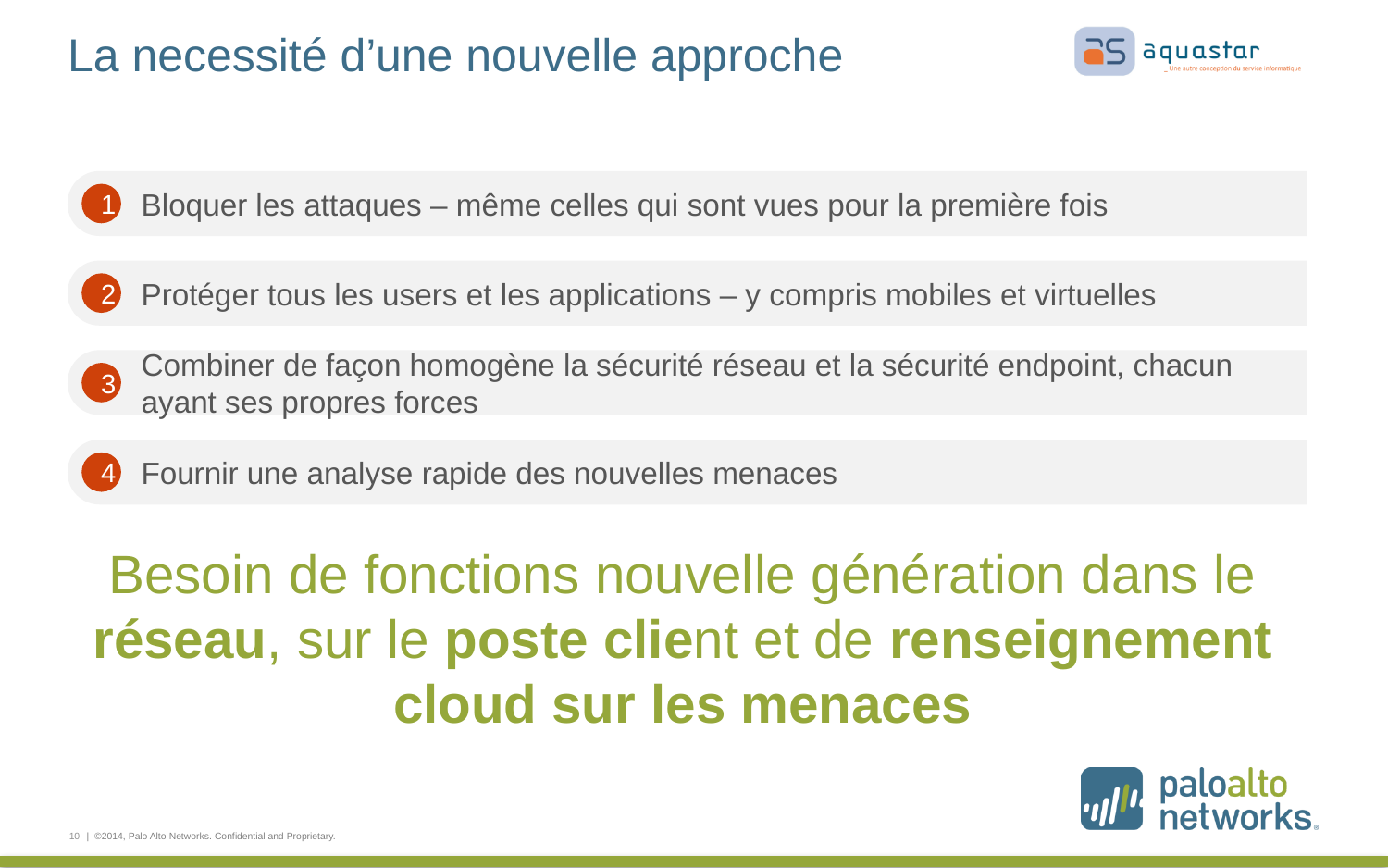

# La necessité d’une nouvelle approche

1
Bloquer les attaques – même celles qui sont vues pour la première fois

2
Protéger tous les users et les applications – y compris mobiles et virtuelles

Combiner de façon homogène la sécurité réseau et la sécurité endpoint, chacun ayant ses propres forces
3

4
Fournir une analyse rapide des nouvelles menaces
Besoin de fonctions nouvelle génération dans le réseau, sur le poste client et de renseignement cloud sur les menaces